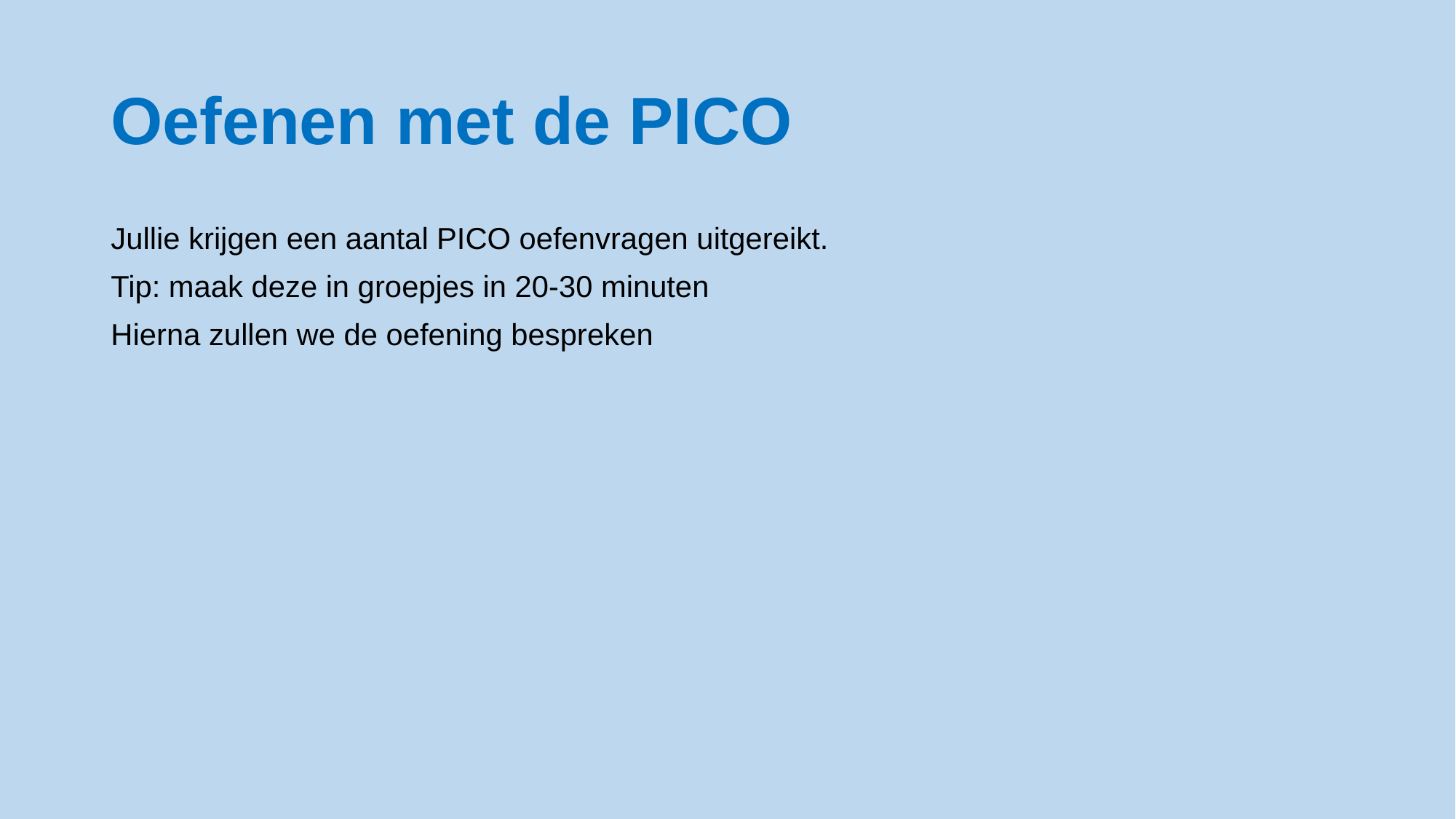

# Oefenen met de PICO
Jullie krijgen een aantal PICO oefenvragen uitgereikt.
Tip: maak deze in groepjes in 20-30 minuten
Hierna zullen we de oefening bespreken